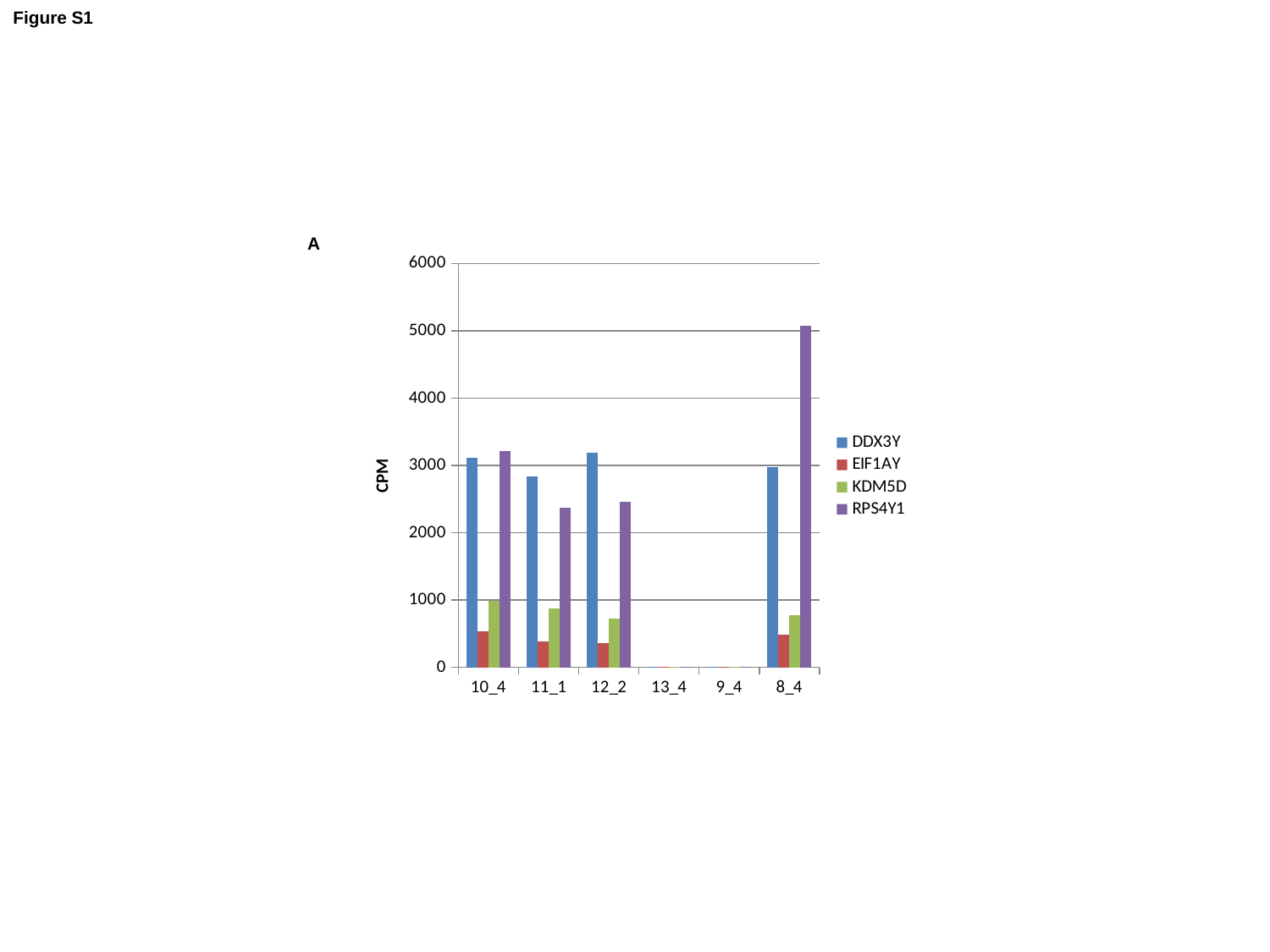

Figure S1
A

### Chart

| Category | DDX3Y | EIF1AY | KDM5D | RPS4Y1 |
|---|---|---|---|---|
| 10_4 | 3109.0 | 534.0 | 988.0 | 3210.0 |
| 11_1 | 2841.0 | 378.0 | 878.0 | 2374.0 |
| 12_2 | 3195.0 | 357.0 | 723.0 | 2465.0 |
| 13_4 | 5.0 | 3.0 | 4.0 | 3.0 |
| 9_4 | 5.0 | 13.0 | 13.0 | 3.0 |
| 8_4 | 2970.0 | 488.0 | 771.0 | 5081.0 |